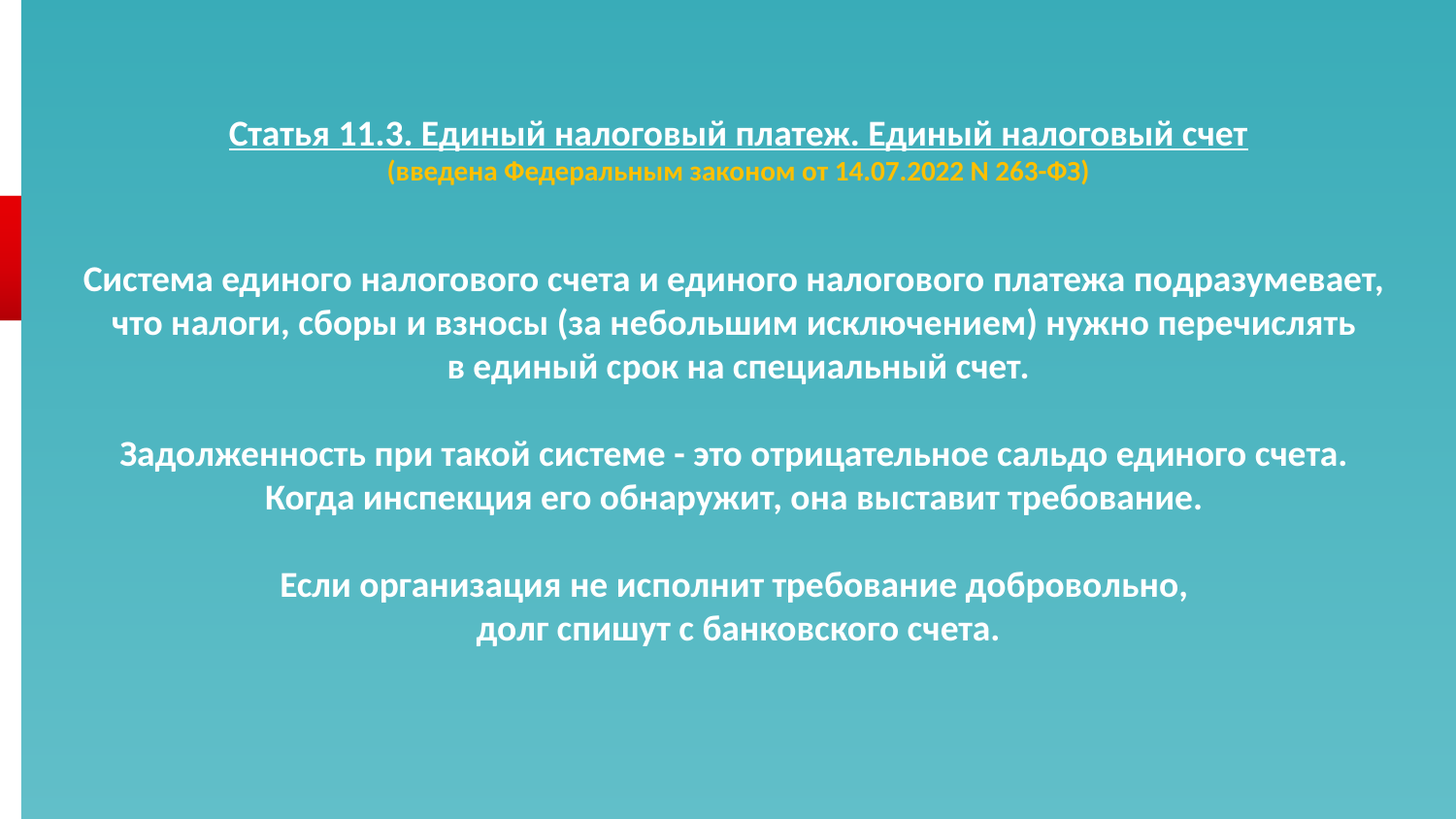

# Статья 11.3. Единый налоговый платеж. Единый налоговый счет (введена Федеральным законом от 14.07.2022 N 263-ФЗ) Система единого налогового счета и единого налогового платежа подразумевает, что налоги, сборы и взносы (за небольшим исключением) нужно перечислять в единый срок на специальный счет. Задолженность при такой системе - это отрицательное сальдо единого счета. Когда инспекция его обнаружит, она выставит требование. Если организация не исполнит требование добровольно, долг спишут с банковского счета.